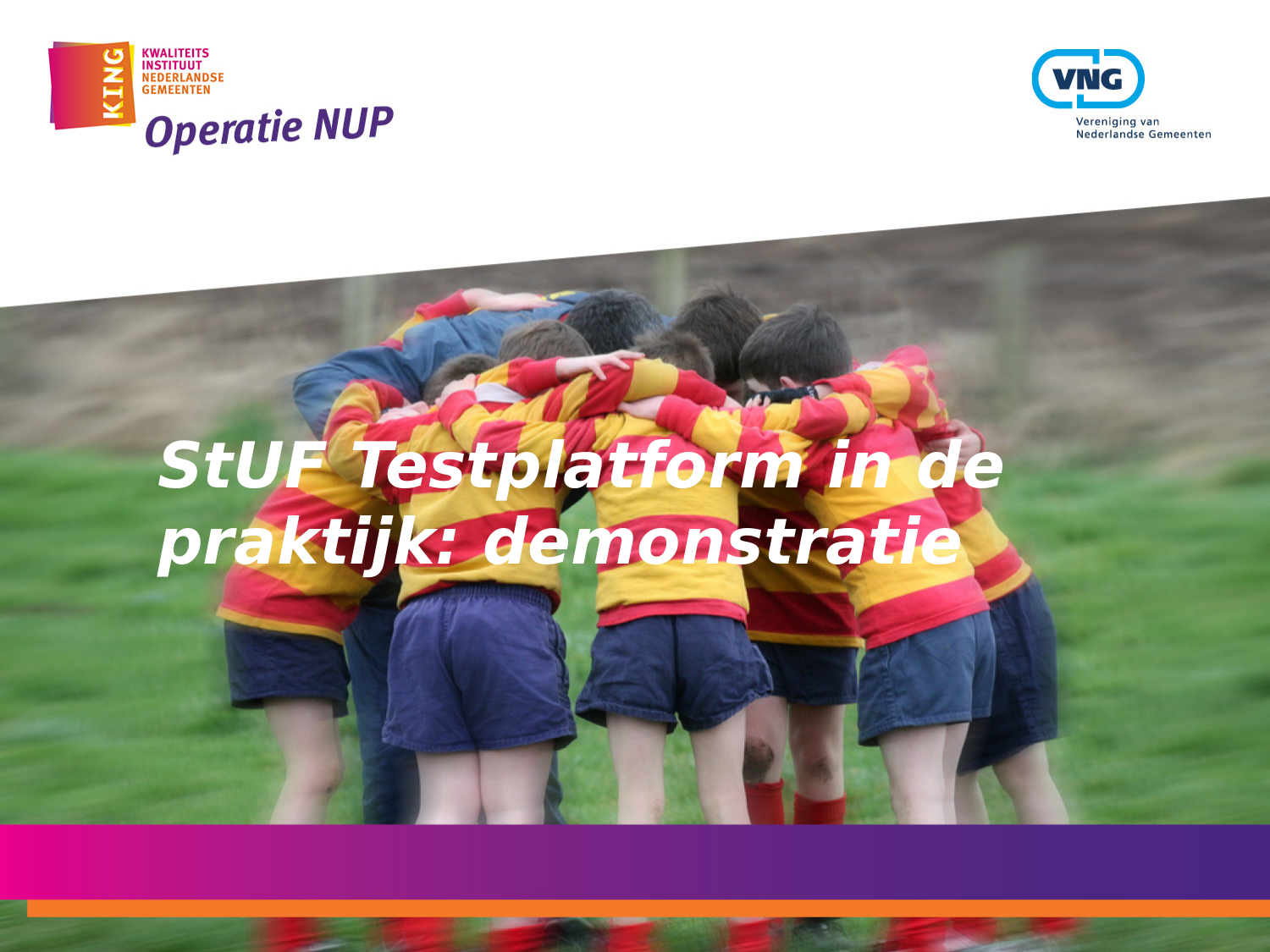

# StUF Testplatform in de praktijk: demonstratie